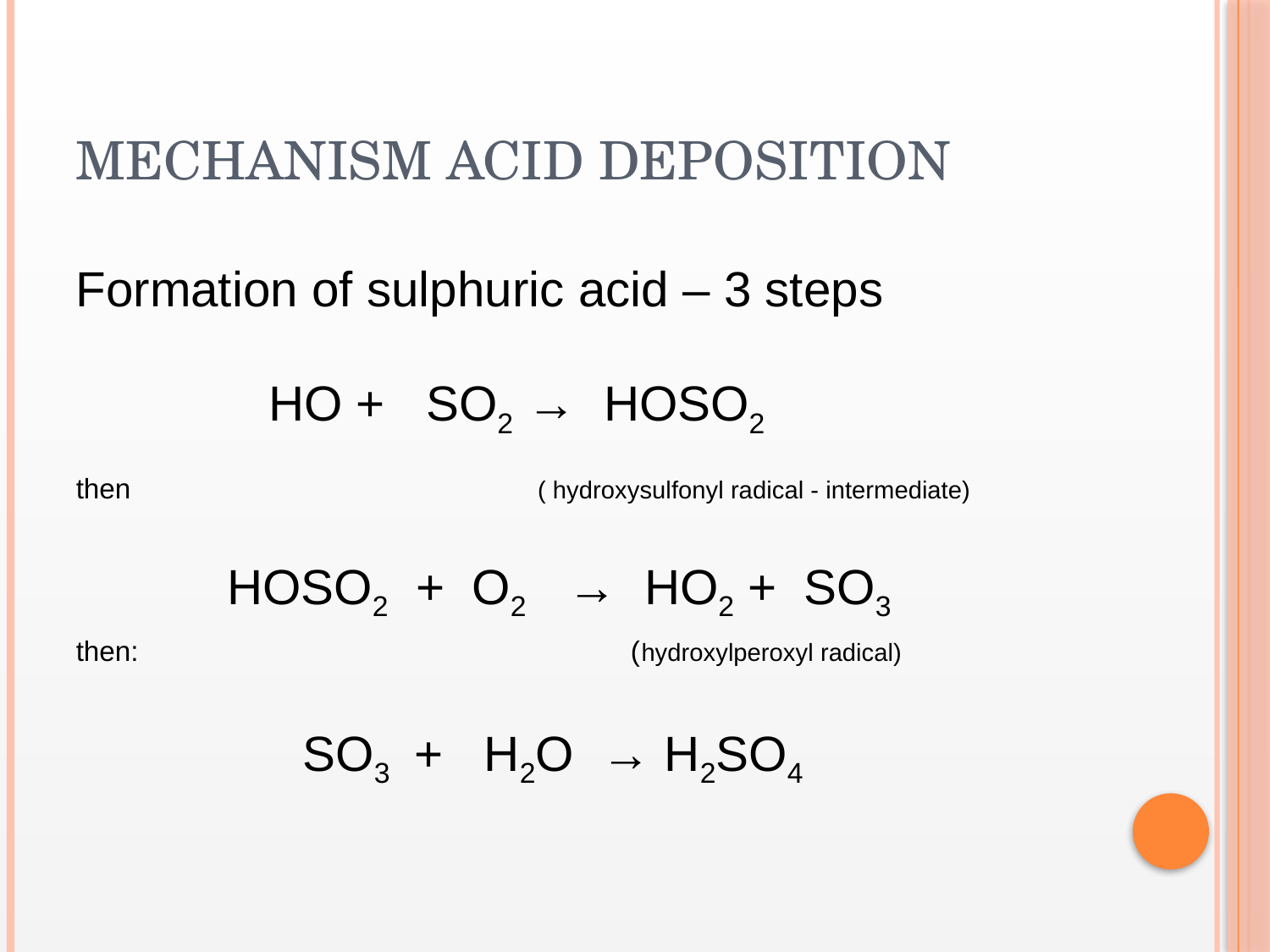

# Mechanism acid deposition
Formation of sulphuric acid – 3 steps

              HO +   SO2 →  HOSO2
then                              ( hydroxysulfonyl radical - intermediate)

           HOSO2  +  O2   →  HO2 +  SO3
then:                                                               (hydroxylperoxyl radical)

                             SO3   +   H2O  → H2SO4